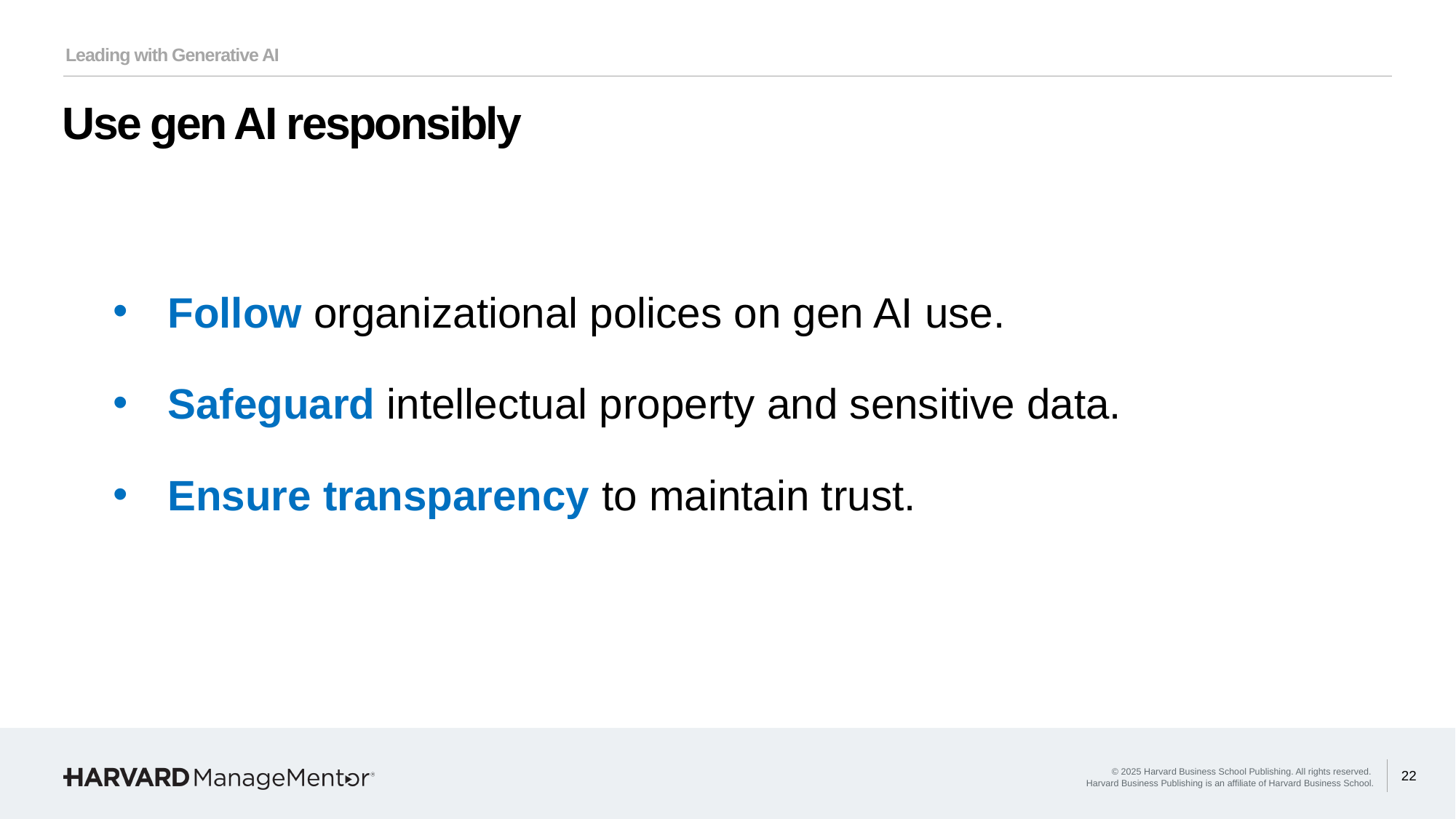

# Use gen AI responsibly
Follow organizational polices on gen AI use.
Safeguard intellectual property and sensitive data.
Ensure transparency to maintain trust.